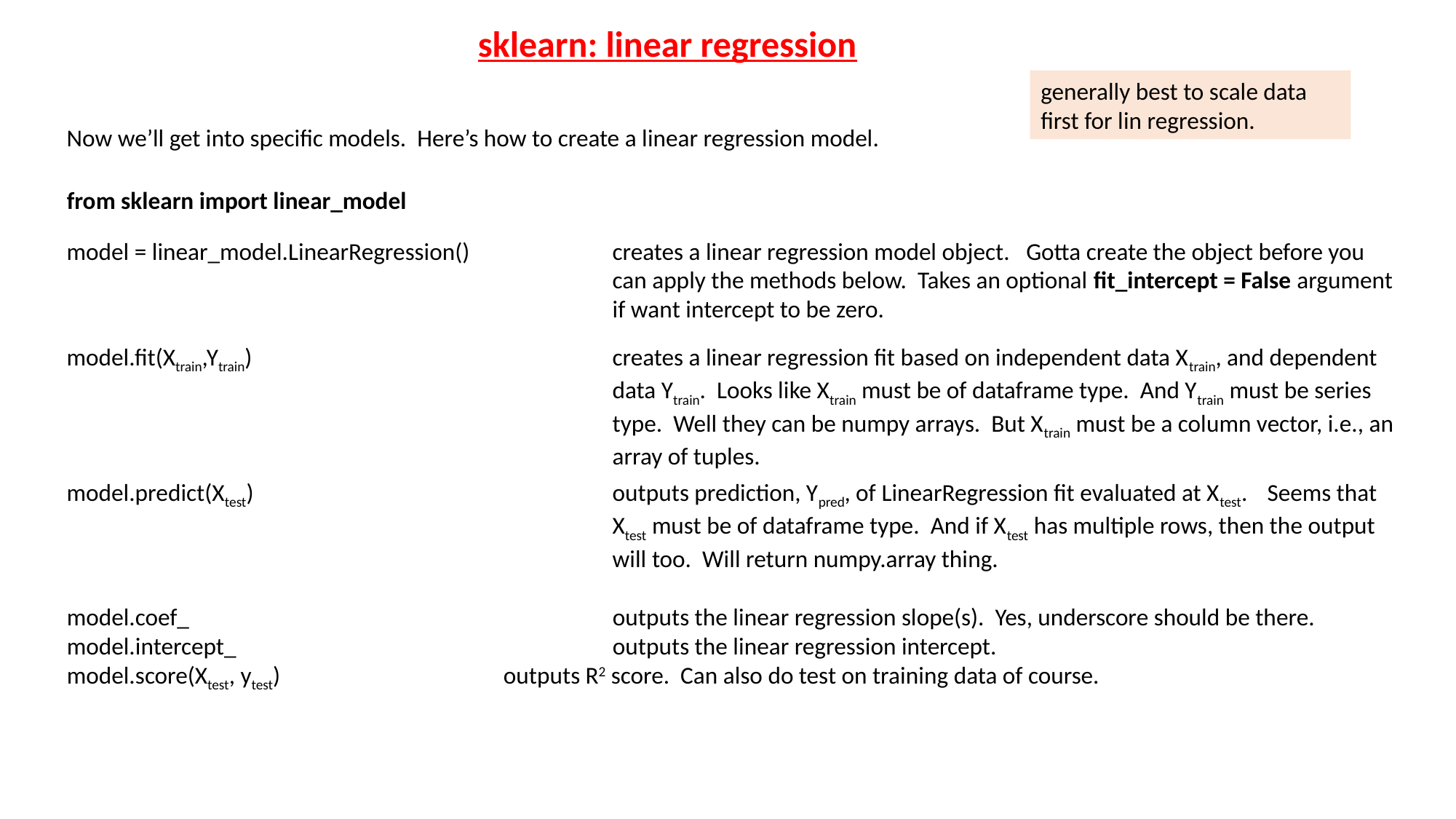

sklearn: linear regression
generally best to scale data first for lin regression.
Now we’ll get into specific models.  Here’s how to create a linear regression model.
from sklearn import linear_model
model = linear_model.LinearRegression()		creates a linear regression model object.   Gotta create the object before you
					can apply the methods below.  Takes an optional fit_intercept = False argument
					if want intercept to be zero.
model.fit(Xtrain,Ytrain)				creates a linear regression fit based on independent data Xtrain, and dependent
					data Ytrain.  Looks like Xtrain must be of dataframe type.  And Ytrain must be series
					type.  Well they can be numpy arrays.  But Xtrain must be a column vector, i.e., an
					array of tuples.
model.predict(Xtest)				outputs prediction, Ypred, of LinearRegression fit evaluated at Xtest.  	Seems that
					Xtest must be of dataframe type.  And if Xtest has multiple rows, then the output
					will too.  Will return numpy.array thing.
model.coef_				outputs the linear regression slope(s).  Yes, underscore should be there.
model.intercept_				outputs the linear regression intercept.
model.score(Xtest, ytest)			outputs R2 score.  Can also do test on training data of course.